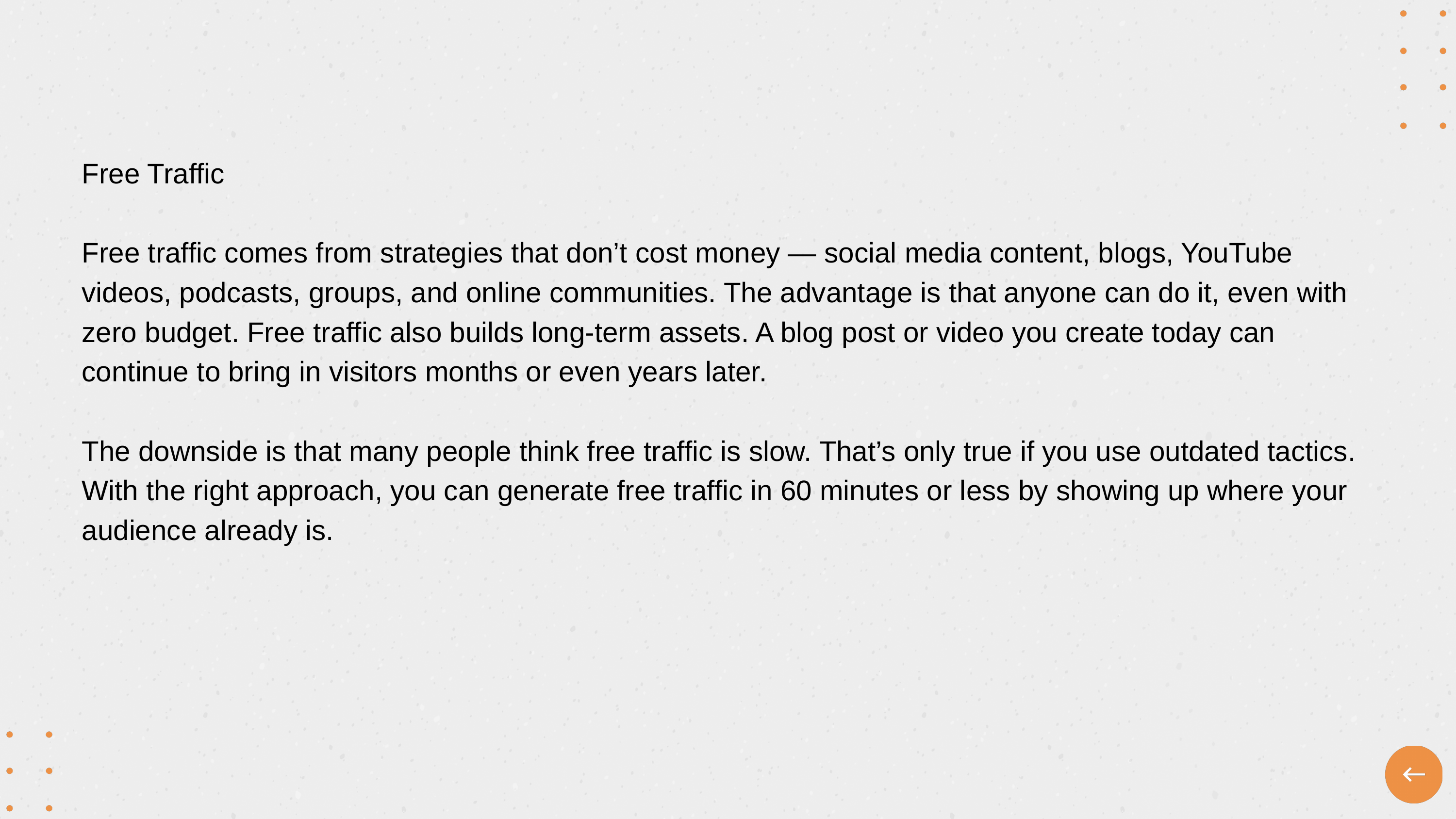

Free Traffic

Free traffic comes from strategies that don’t cost money — social media content, blogs, YouTube videos, podcasts, groups, and online communities. The advantage is that anyone can do it, even with zero budget. Free traffic also builds long-term assets. A blog post or video you create today can continue to bring in visitors months or even years later.

The downside is that many people think free traffic is slow. That’s only true if you use outdated tactics. With the right approach, you can generate free traffic in 60 minutes or less by showing up where your audience already is.